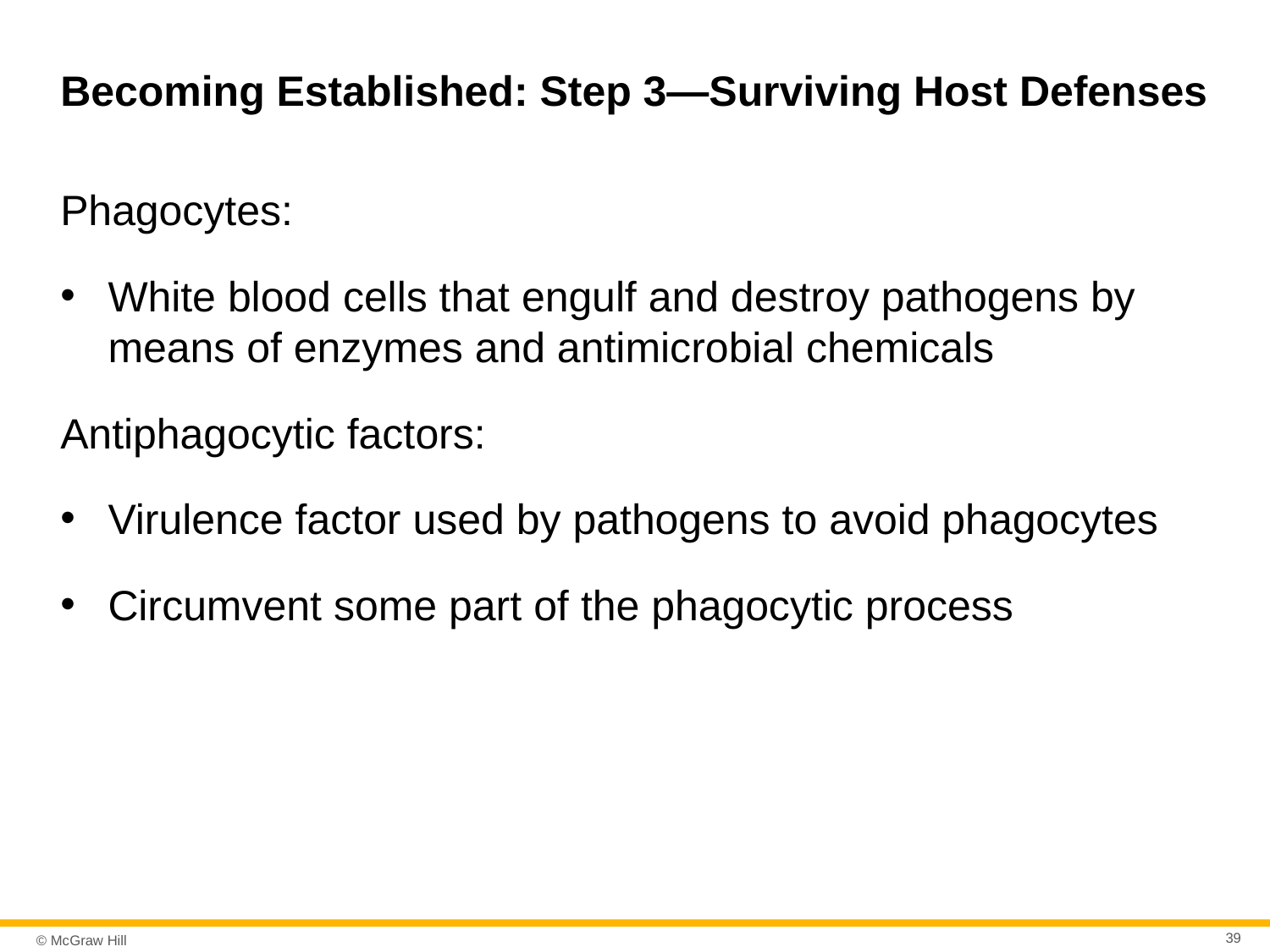

# Becoming Established: Step 3—Surviving Host Defenses
Phagocytes:
White blood cells that engulf and destroy pathogens by means of enzymes and antimicrobial chemicals
Antiphagocytic factors:
Virulence factor used by pathogens to avoid phagocytes
Circumvent some part of the phagocytic process